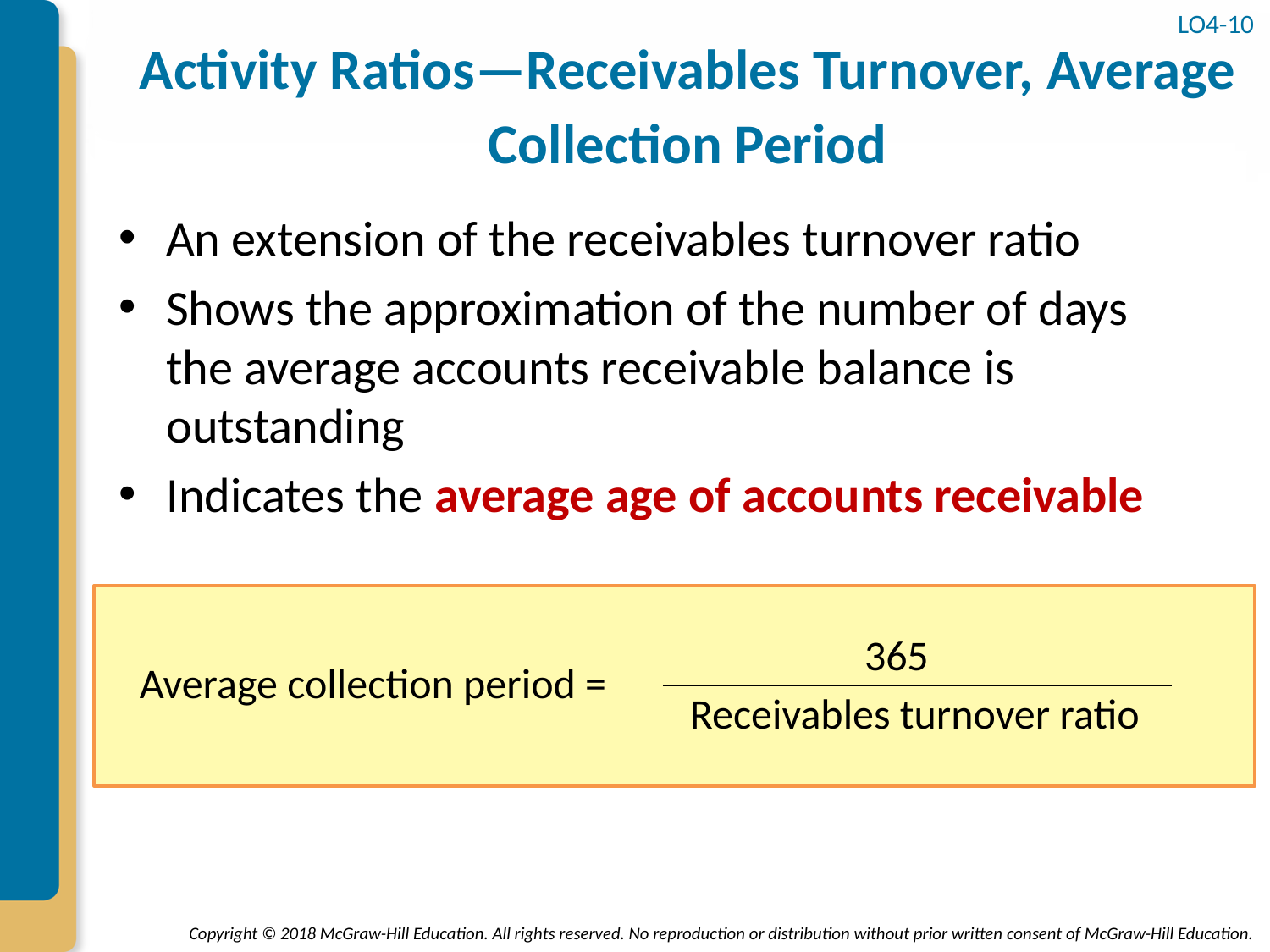

# Activity Ratios—Receivables Turnover, Average Collection Period
LO4-10
An extension of the receivables turnover ratio
Shows the approximation of the number of days the average accounts receivable balance is outstanding
Indicates the average age of accounts receivable

365
Average collection period =
Receivables turnover ratio